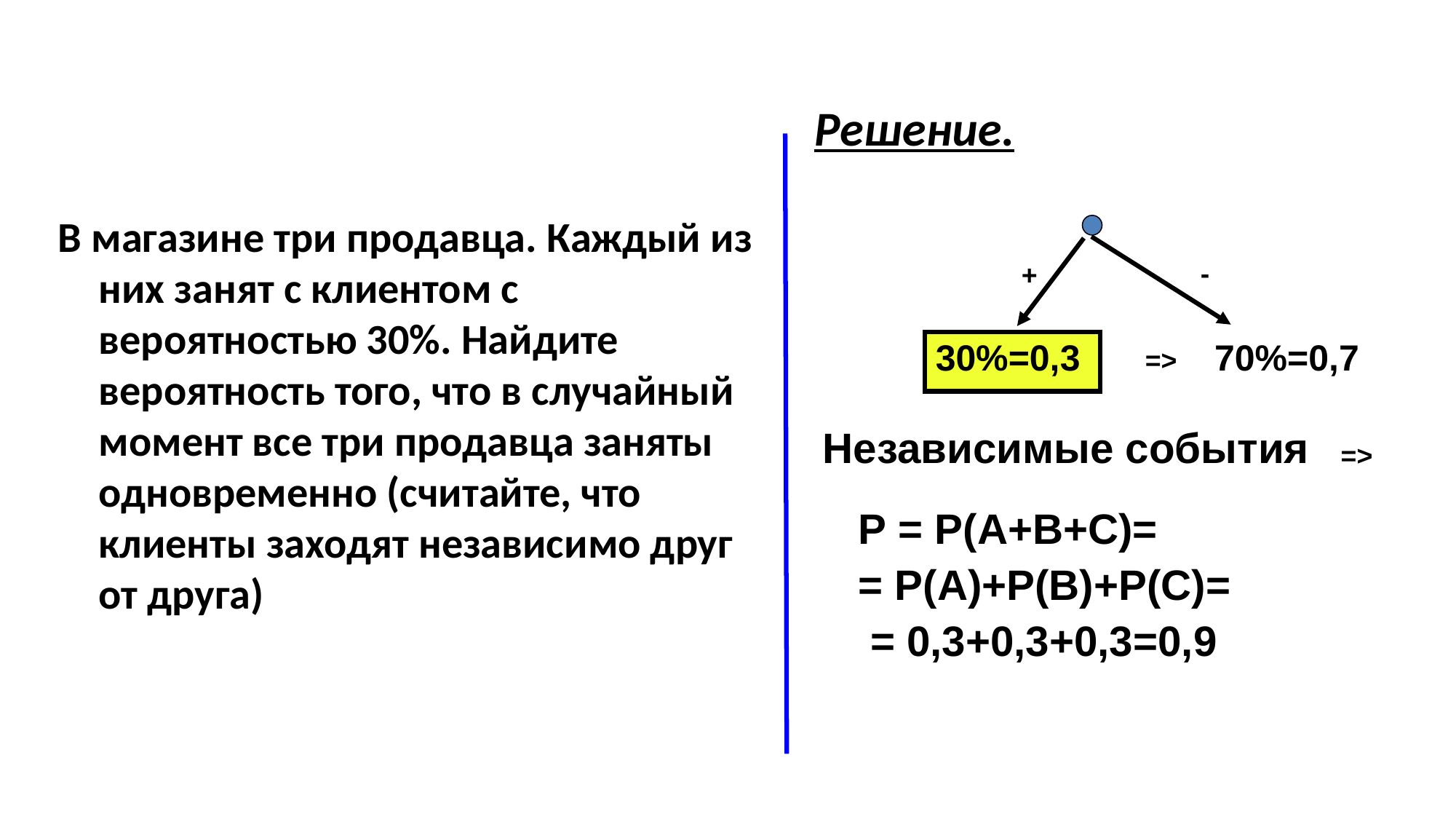

Решение.

В магазине три продавца. Каждый из них занят с клиентом с вероятностью 30%. Найдите вероятность того, что в случайный момент все три продавца заняты одновременно (считайте, что клиенты заходят независимо друг от друга)

-
+
30%=0,3
70%=0,7

=>
Независимые события
=>
Р = Р(А+В+С)=
= Р(А)+Р(В)+Р(С)=
 = 0,3+0,3+0,3=0,9